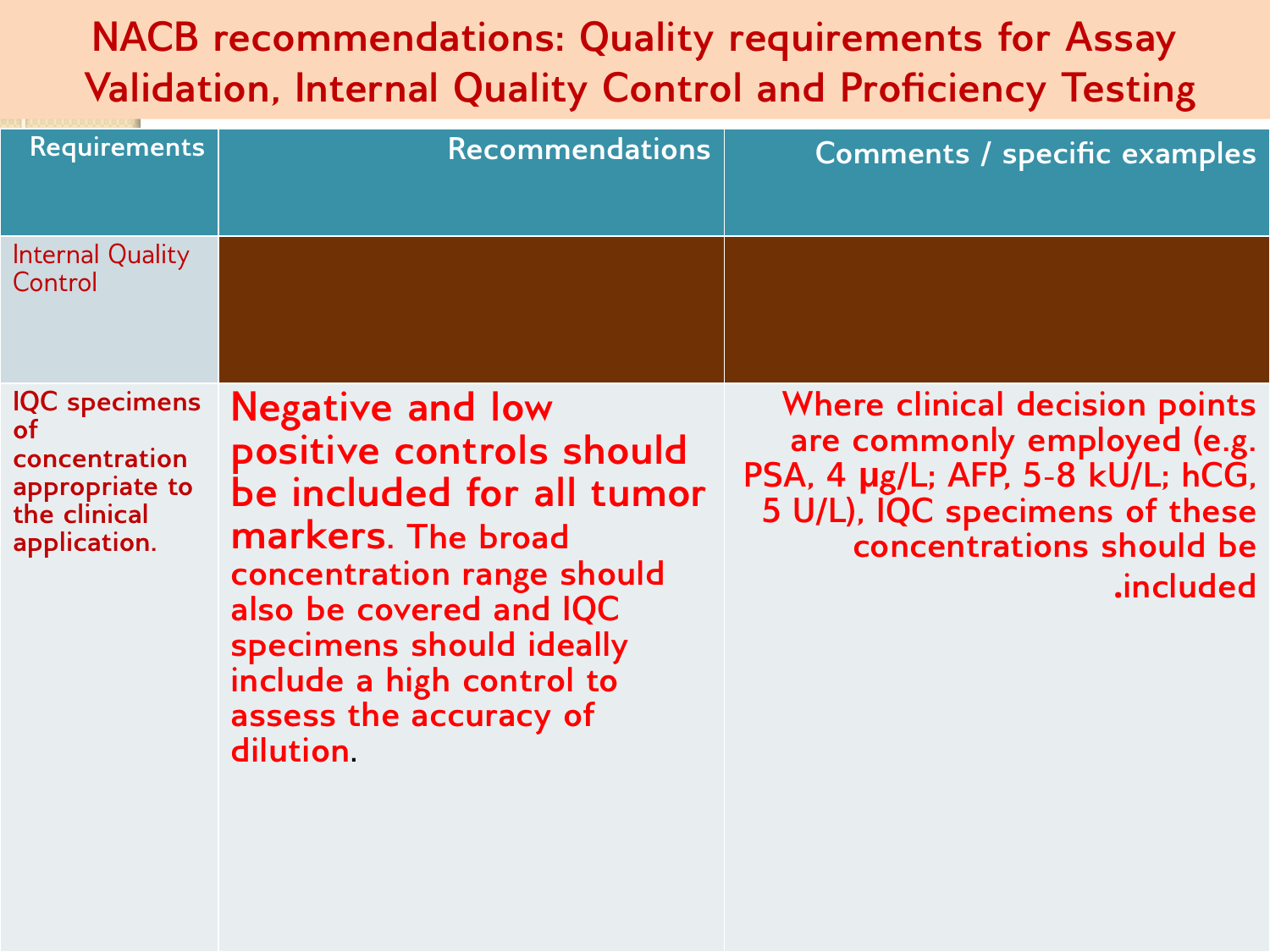

# NACB recommendations: Quality requirements for Assay Validation, Internal Quality Control and Proficiency Testing
| Requirements | Recommendations | Comments / specific examples |
| --- | --- | --- |
| Internal Quality Control |  |  |
| IQC specimens of concentration appropriate to the clinical application. | Negative and low positive controls should be included for all tumor markers. The broad concentration range should also be covered and IQC specimens should ideally include a high control to assess the accuracy of dilution. | Where clinical decision points are commonly employed (e.g. PSA, 4 μg/L; AFP, 5-8 kU/L; hCG, 5 U/L), IQC specimens of these concentrations should be included. |